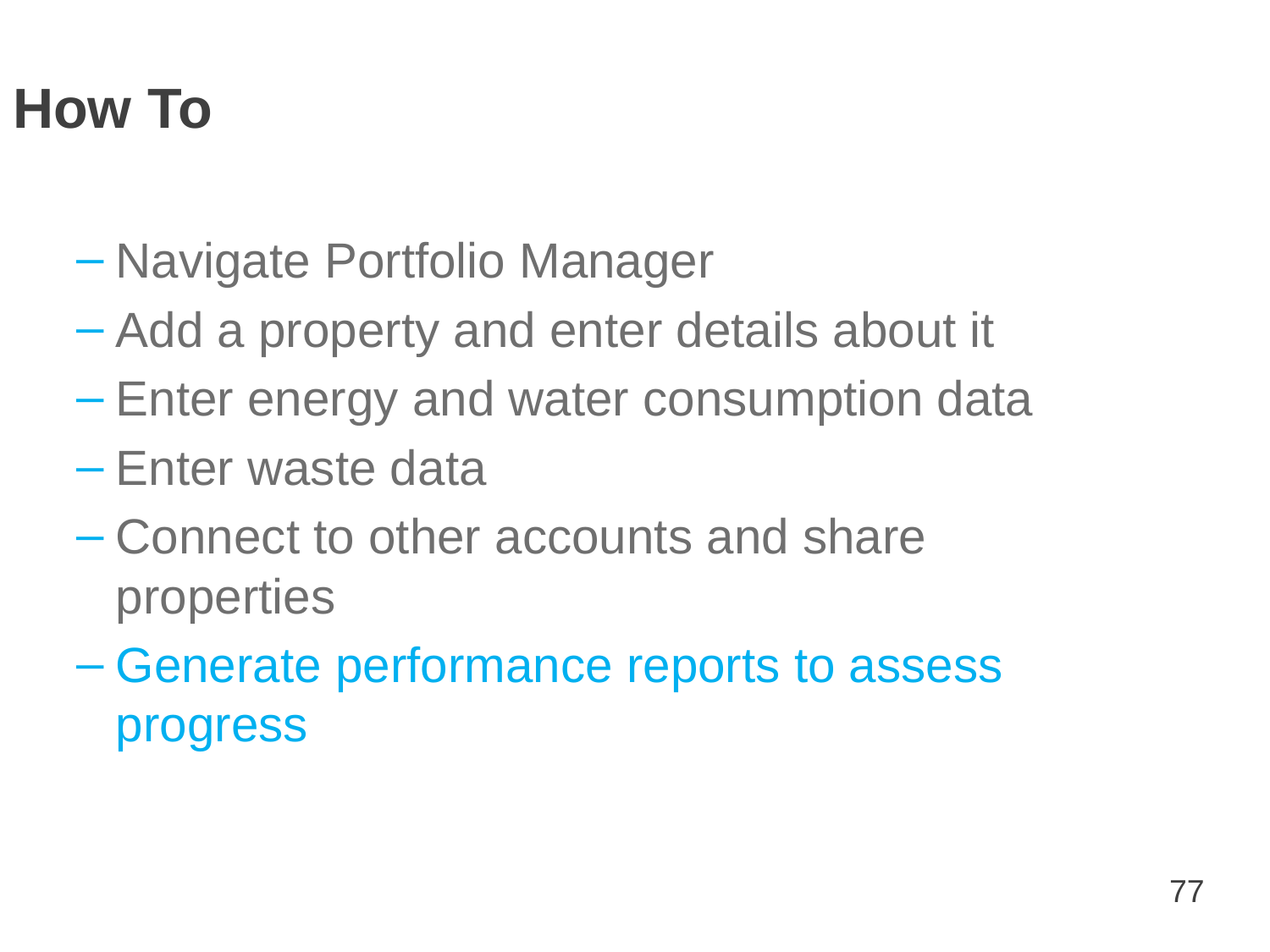

How To
Navigate Portfolio Manager
Add a property and enter details about it
Enter energy and water consumption data
Enter waste data
Connect to other accounts and share properties
Generate performance reports to assess progress